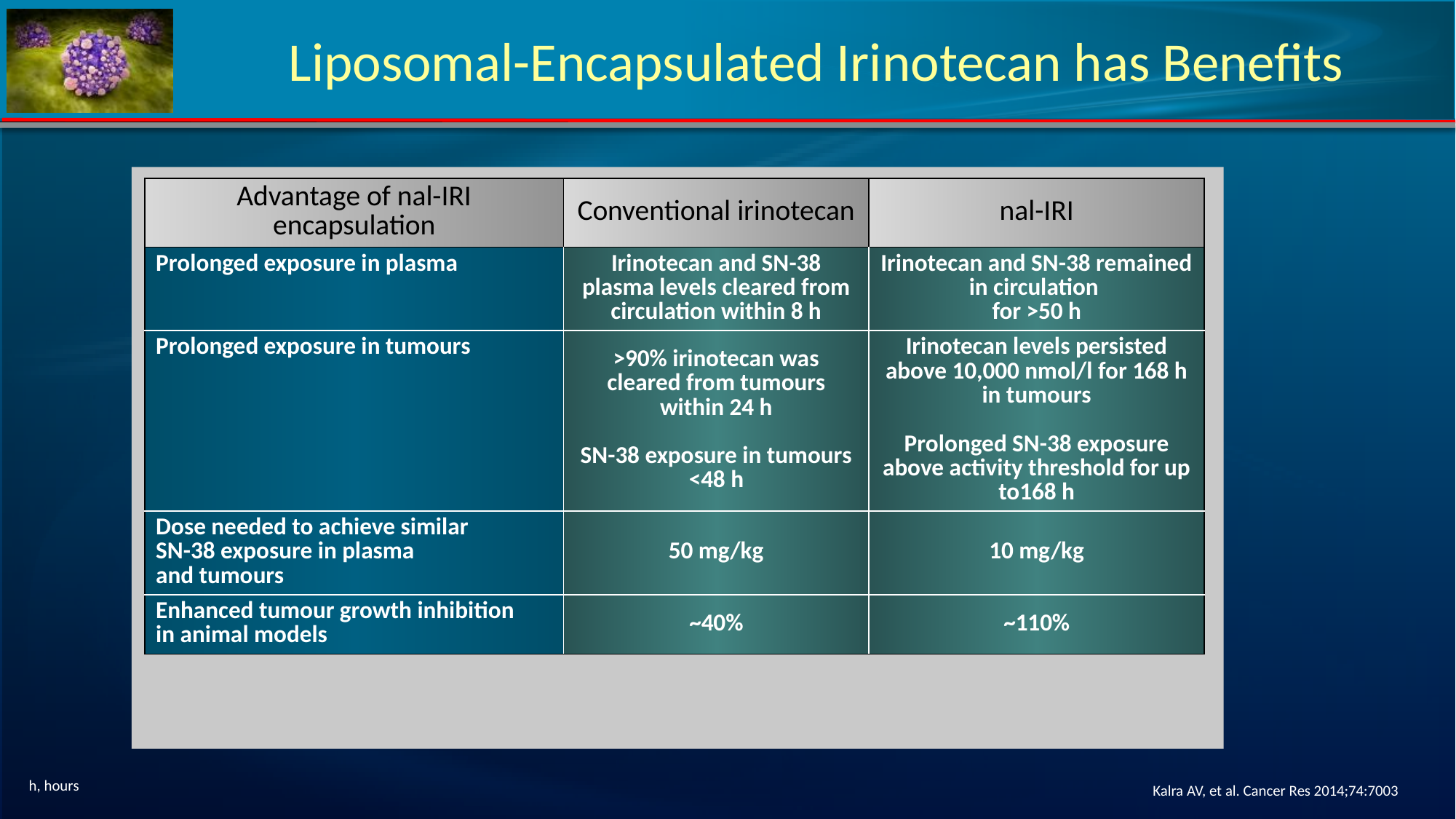

# Liposomal-Encapsulated Irinotecan has Benefits

| Advantage of nal-IRI encapsulation | Conventional irinotecan | nal-IRI |
| --- | --- | --- |
| Prolonged exposure in plasma | Irinotecan and SN-38 plasma levels cleared from circulation within 8 h | Irinotecan and SN-38 remained in circulation for >50 h |
| Prolonged exposure in tumours | >90% irinotecan was cleared from tumours within 24 h SN-38 exposure in tumours <48 h | Irinotecan levels persisted above 10,000 nmol/l for 168 h in tumours Prolonged SN-38 exposure above activity threshold for up to168 h |
| Dose needed to achieve similar SN-38 exposure in plasma and tumours | 50 mg/kg | 10 mg/kg |
| Enhanced tumour growth inhibition in animal models | ~40% | ~110% |
h, hours
Kalra AV, et al. Cancer Res 2014;74:7003